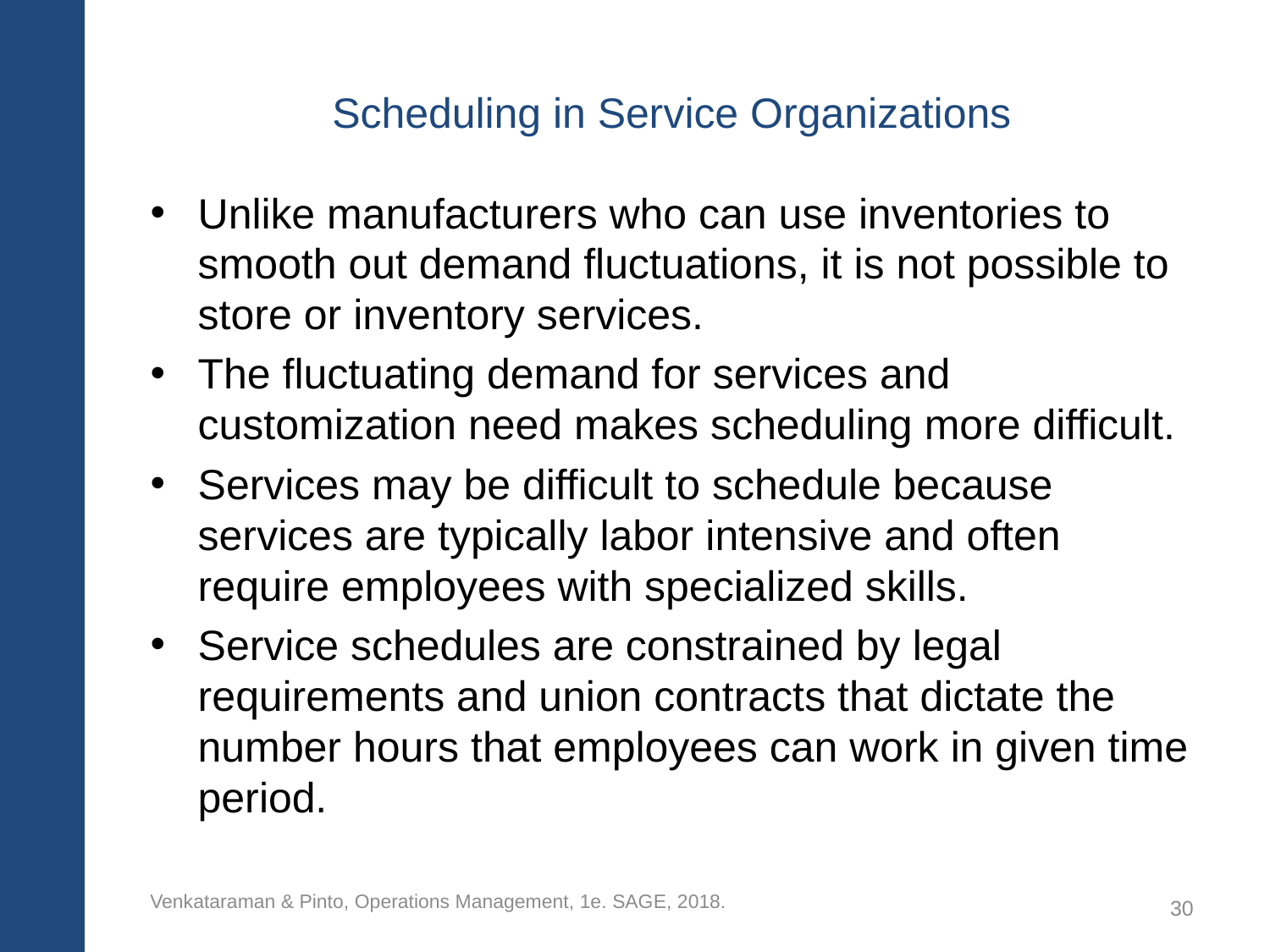

# Scheduling in Service Organizations
Unlike manufacturers who can use inventories to smooth out demand fluctuations, it is not possible to store or inventory services.
The fluctuating demand for services and customization need makes scheduling more difficult.
Services may be difficult to schedule because services are typically labor intensive and often require employees with specialized skills.
Service schedules are constrained by legal requirements and union contracts that dictate the number hours that employees can work in given time period.
Venkataraman & Pinto, Operations Management, 1e. SAGE, 2018.
30